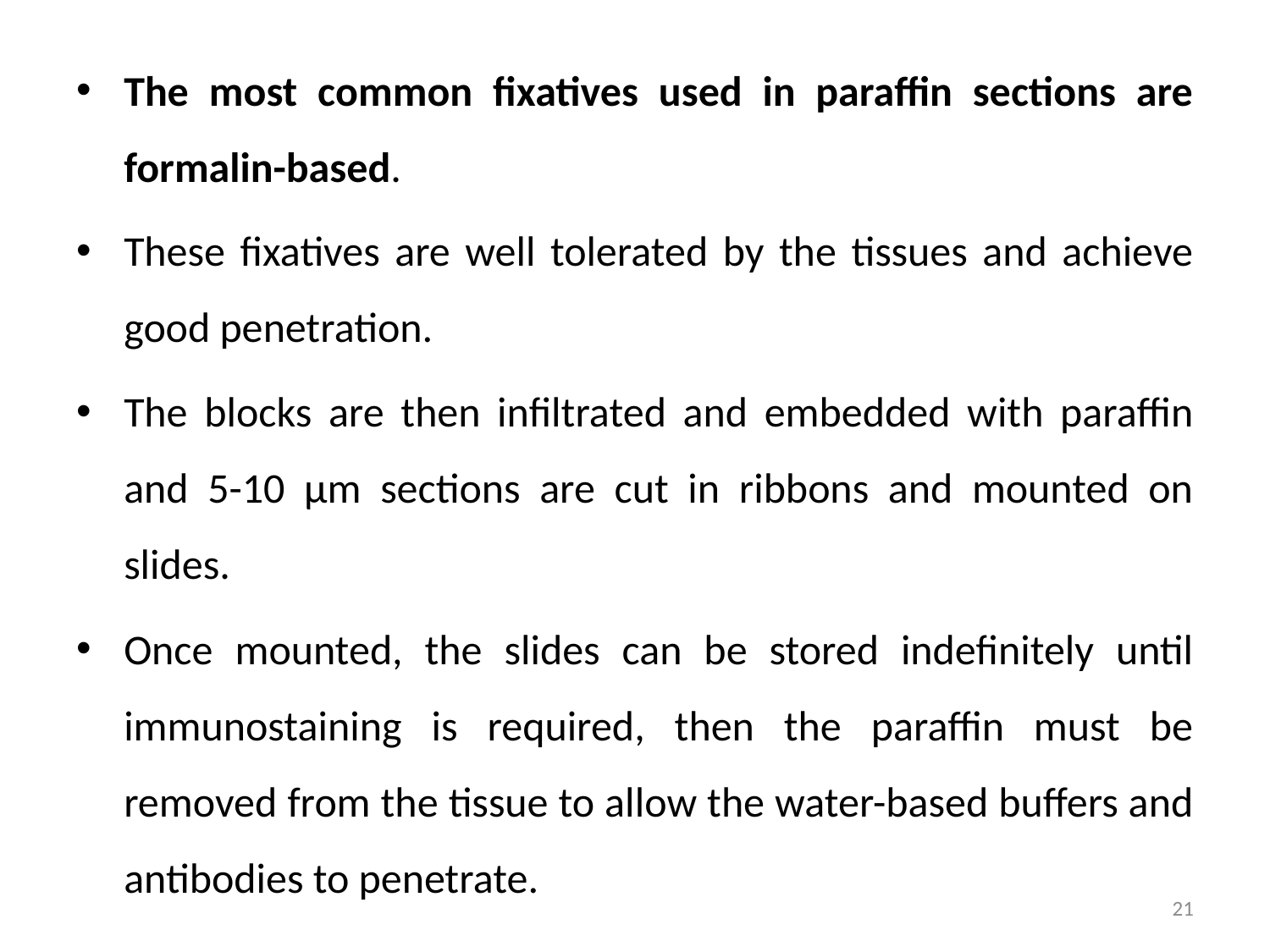

The most common fixatives used in paraffin sections are formalin-based.
These fixatives are well tolerated by the tissues and achieve good penetration.
The blocks are then infiltrated and embedded with paraffin and 5-10 μm sections are cut in ribbons and mounted on slides.
Once mounted, the slides can be stored indefinitely until immunostaining is required, then the paraffin must be removed from the tissue to allow the water-based buffers and antibodies to penetrate.
21